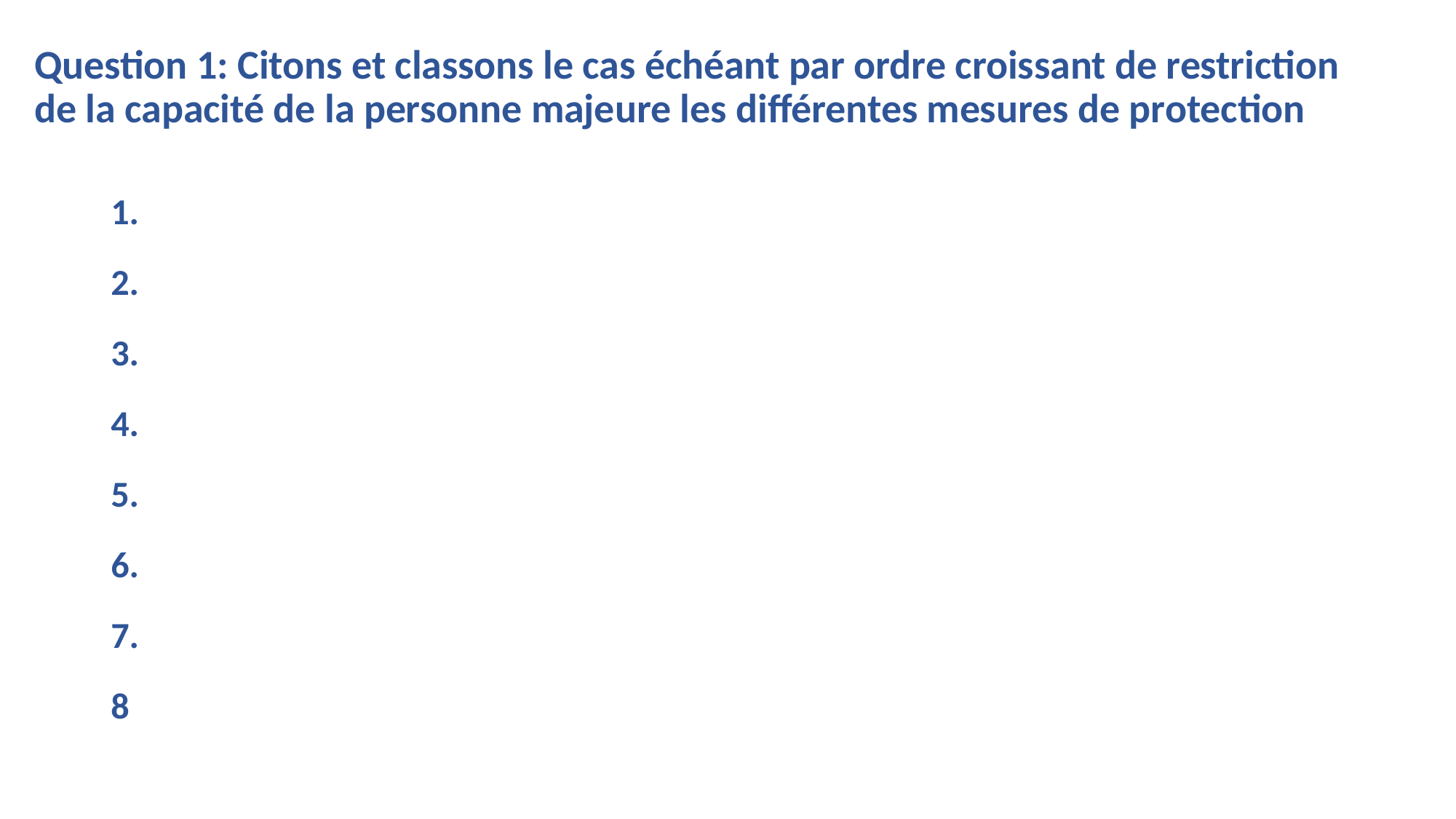

Question 1: Citons et classons le cas échéant par ordre croissant de restriction de la capacité de la personne majeure les différentes mesures de protection
1.
2.
3.
4.
5.
6.
7.
8